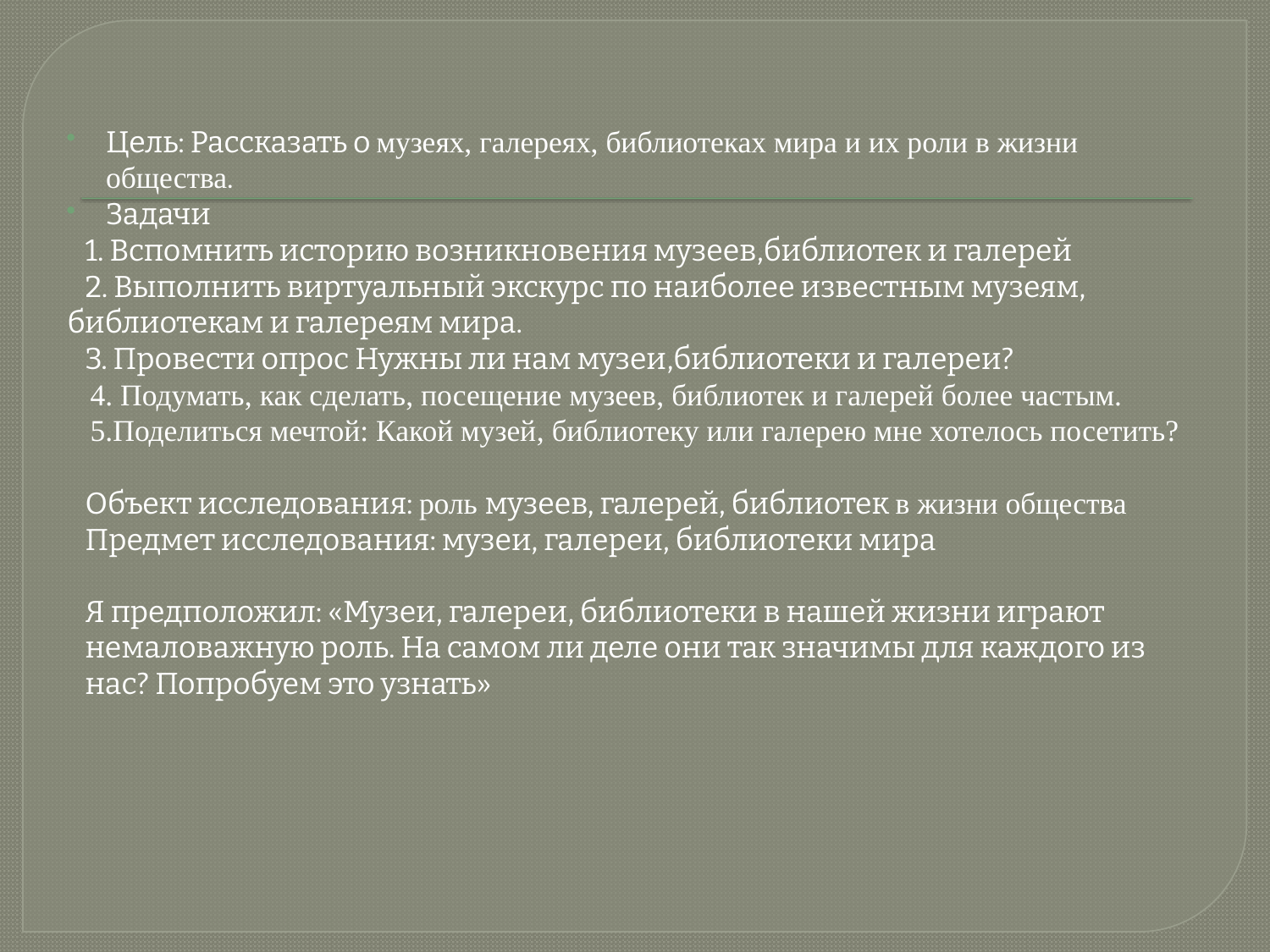

Цель: Рассказать о музеях, галереях, библиотеках мира и их роли в жизни общества.
Задачи
   1. Вспомнить историю возникновения музеев,библиотек и галерей
   2. Выполнить виртуальный экскурс по наиболее известным музеям,   библиотекам и галереям мира.
   3. Провести опрос Нужны ли нам музеи,библиотеки и галереи?
   4. Подумать, как сделать, посещение музеев, библиотек и галерей более частым.
   5.Поделиться мечтой: Какой музей, библиотеку или галерею мне хотелось посетить?

   Объект исследования: роль музеев, галерей, библиотек в жизни общества
   Предмет исследования: музеи, галереи, библиотеки мира

   Я предположил: «Музеи, галереи, библиотеки в нашей жизни играют
   немаловажную роль. На самом ли деле они так значимы для каждого из
   нас? Попробуем это узнать»